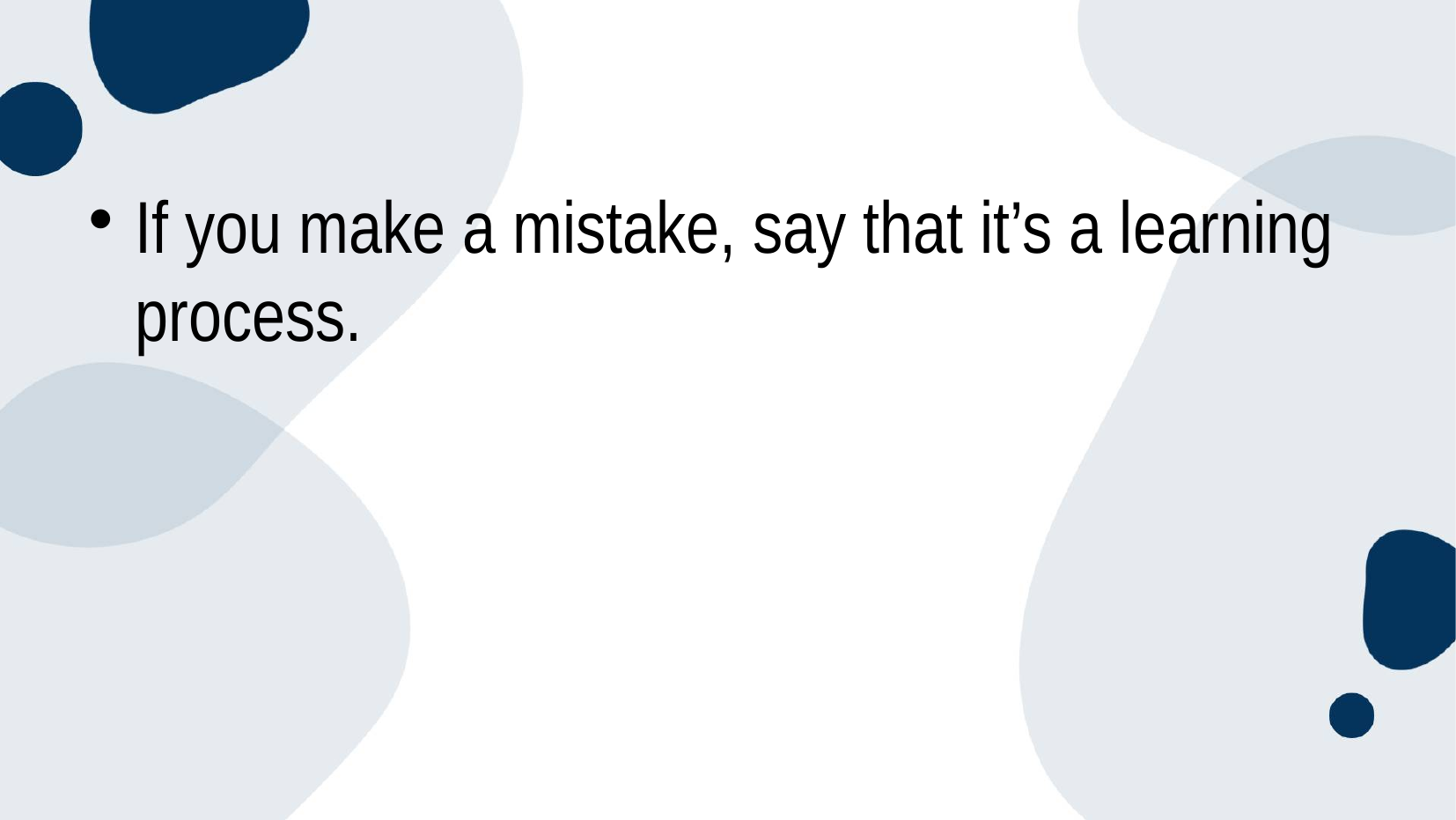

#
If you make a mistake, say that it’s a learning process.